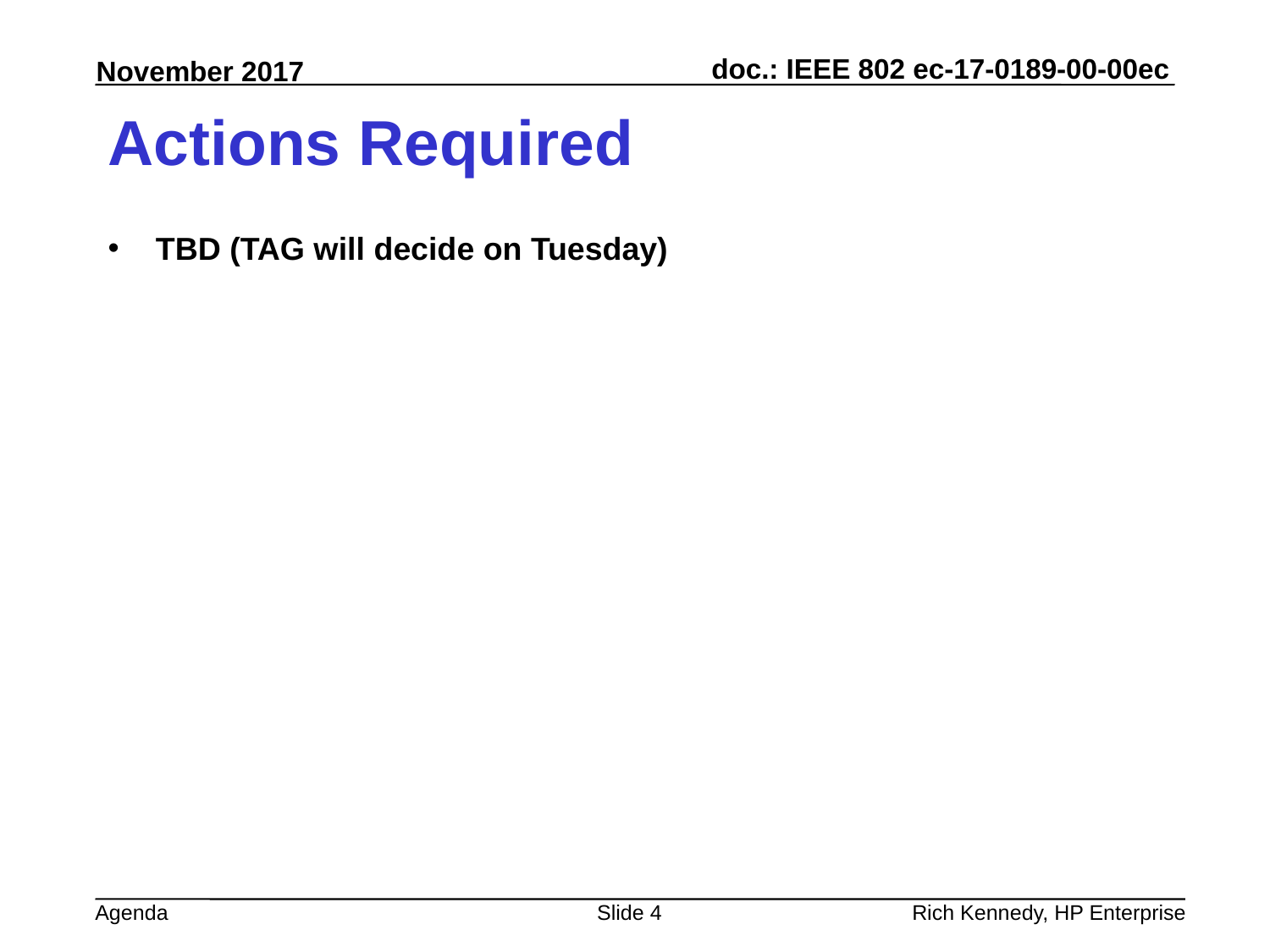

# Actions Required
TBD (TAG will decide on Tuesday)
Slide 4
Rich Kennedy, HP Enterprise